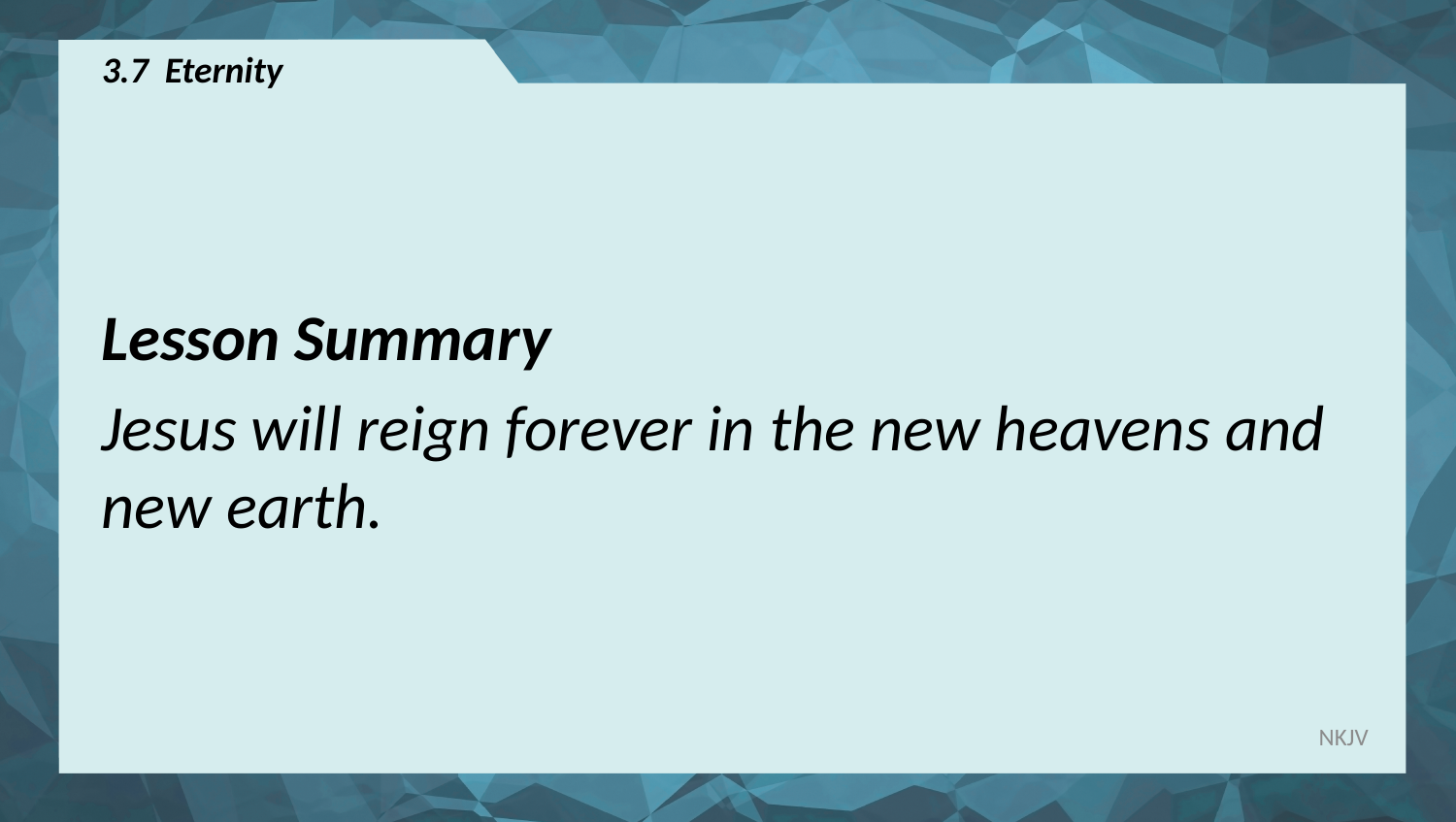

# 3.7  Eternity
Lesson Summary
Jesus will reign forever in the new heavens and new earth.
NKJV